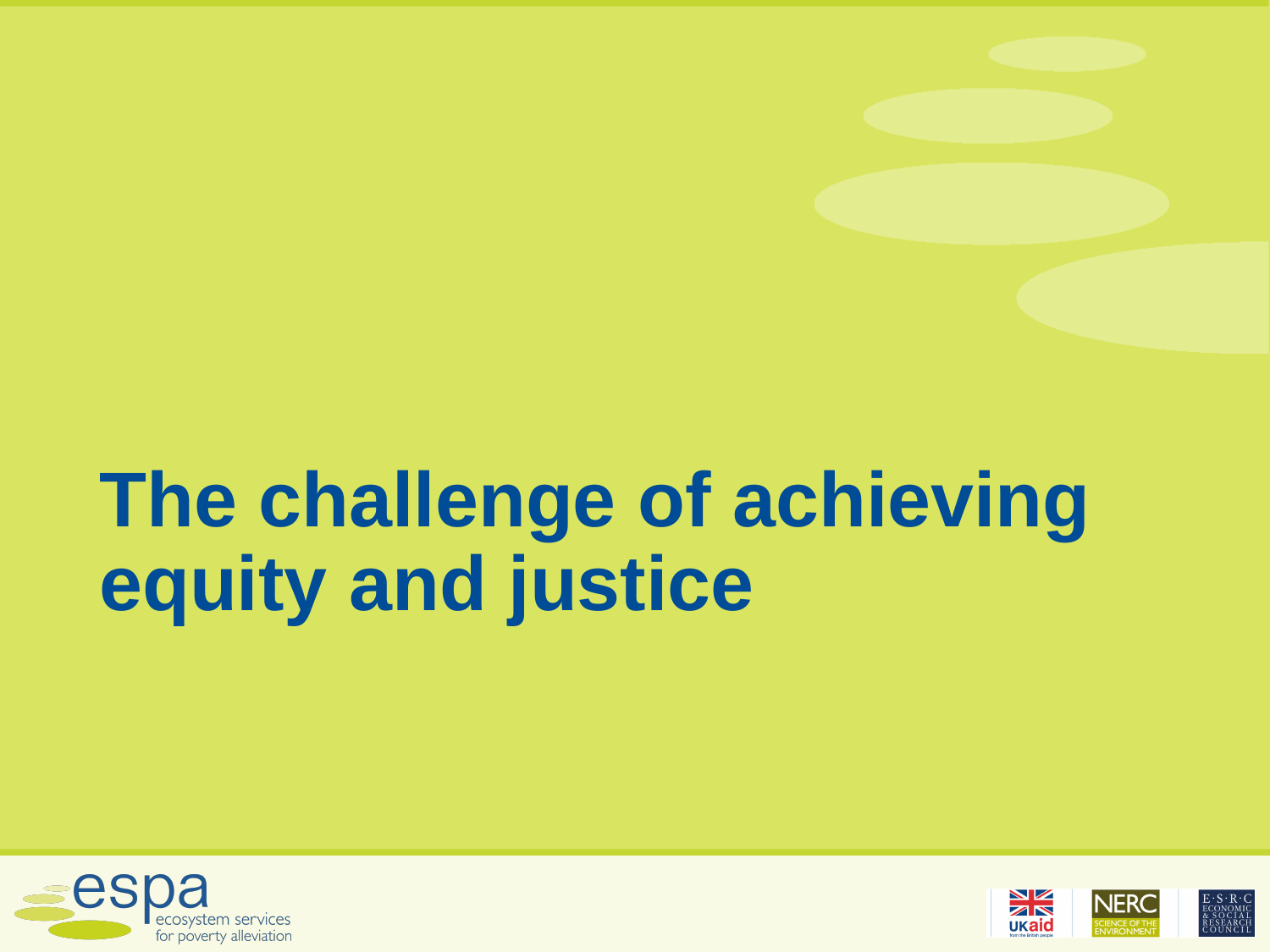

# The challenge of achieving  equity and justice